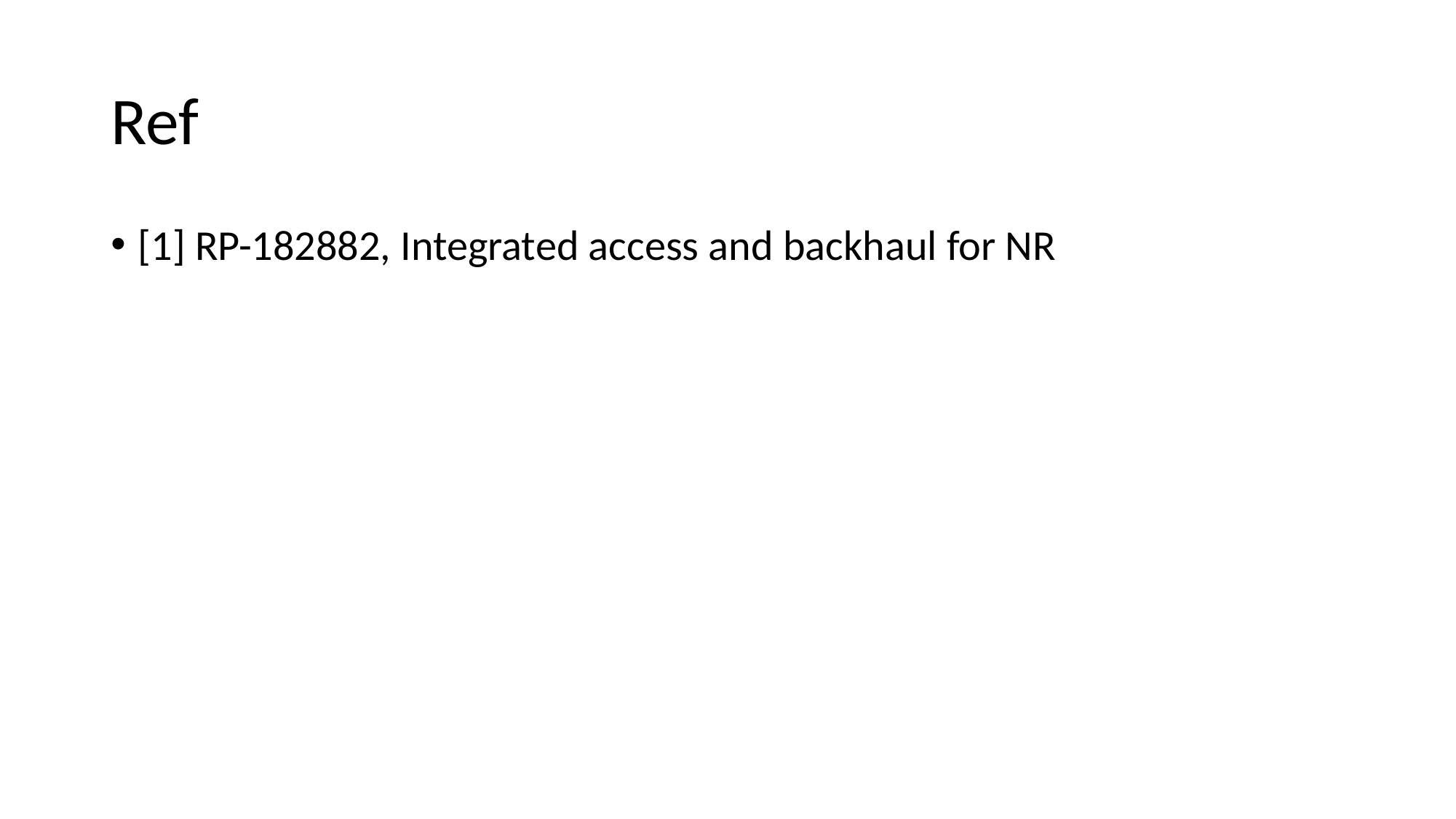

# Ref
[1] RP-182882, Integrated access and backhaul for NR